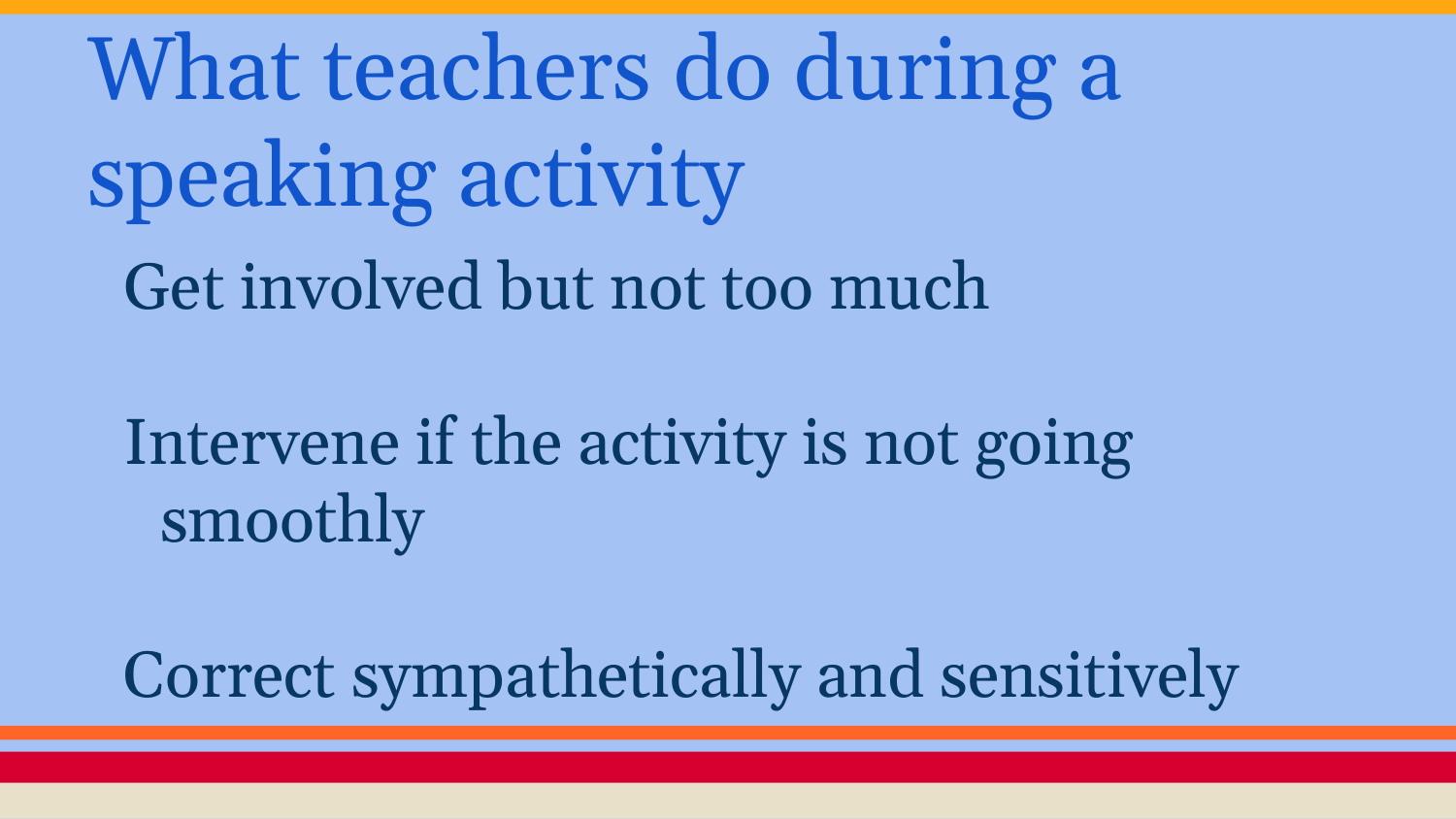

# What teachers do during a speaking activity
Get involved but not too much

Intervene if the activity is not going smoothly

Correct sympathetically and sensitively